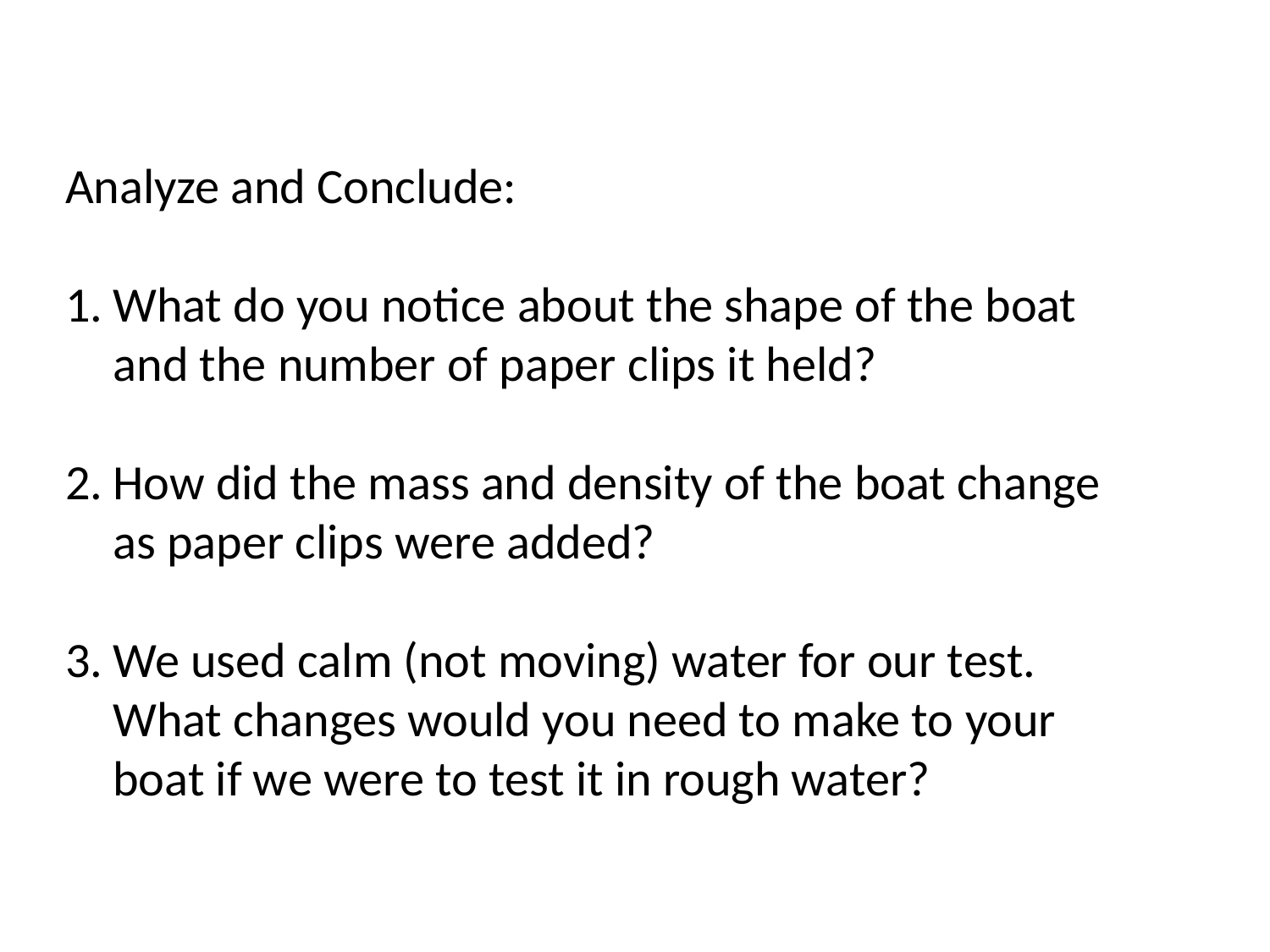

Analyze and Conclude:

What do you notice about the shape of the boat and the number of paper clips it held?

How did the mass and density of the boat change as paper clips were added?

We used calm (not moving) water for our test. What changes would you need to make to your boat if we were to test it in rough water?